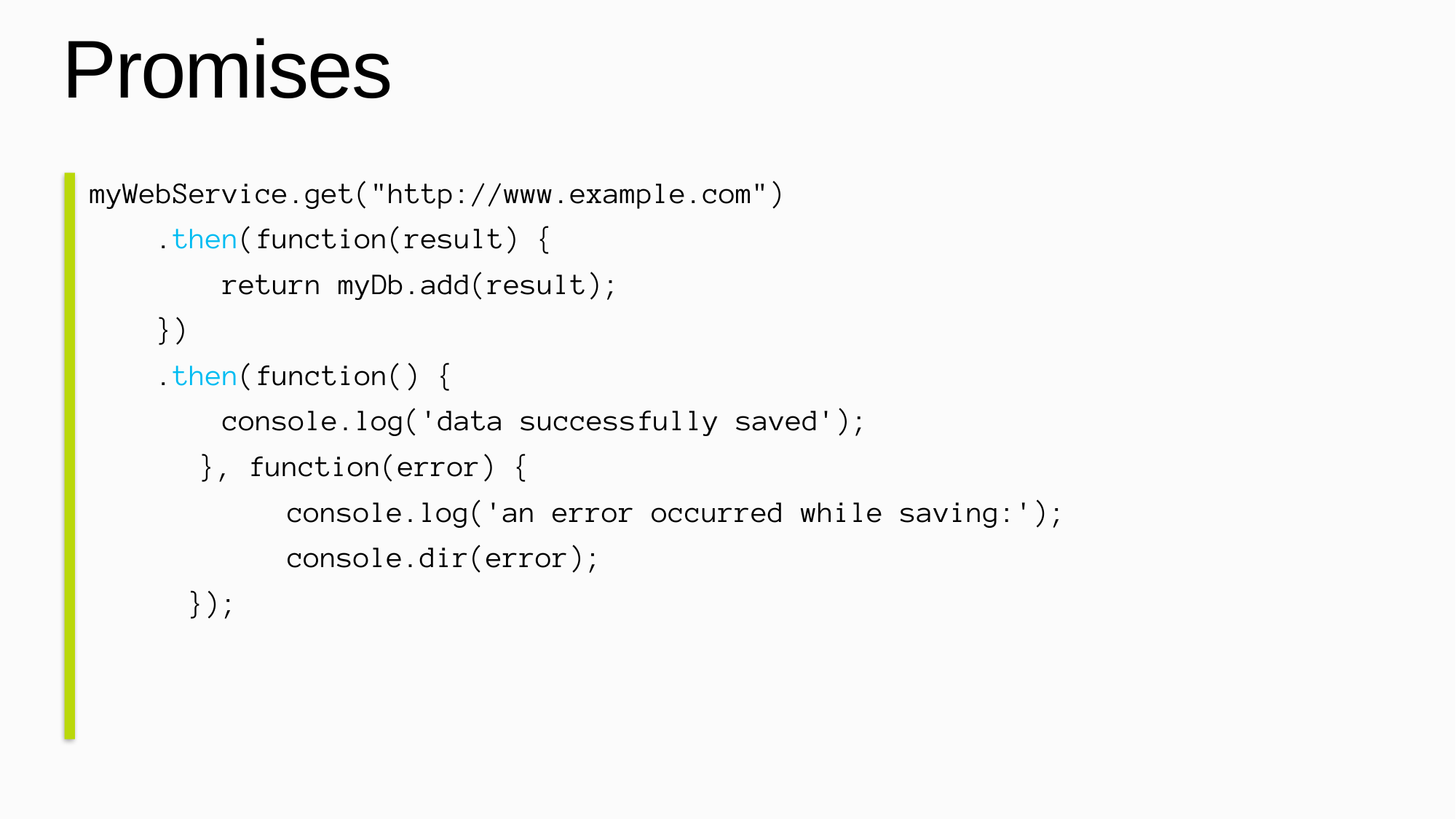

# Promises
myWebService.get("http://www.example.com")
    .then(function(result) {
        return myDb.add(result);
    })
    .then(function() {
        console.log('data successfully saved');
    	}, function(error) {
        console.log('an error occurred while saving:');
        console.dir(error);
  });